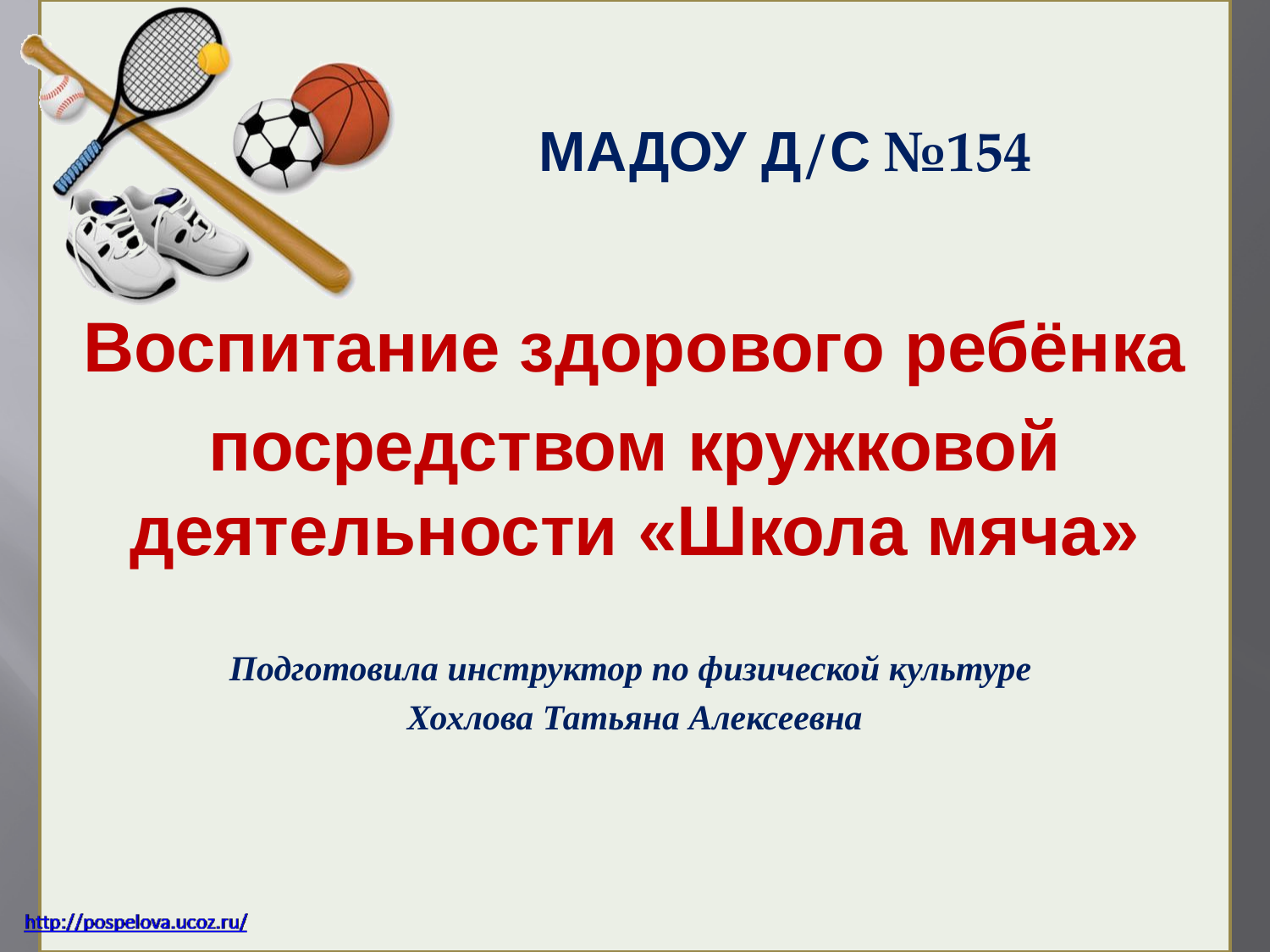

# МАДОУ Д/С №154

Воспитание здорового ребёнка
посредством кружковой деятельности «Школа мяча»

Подготовила инструктор по физической культуре
Хохлова Татьяна Алексеевна